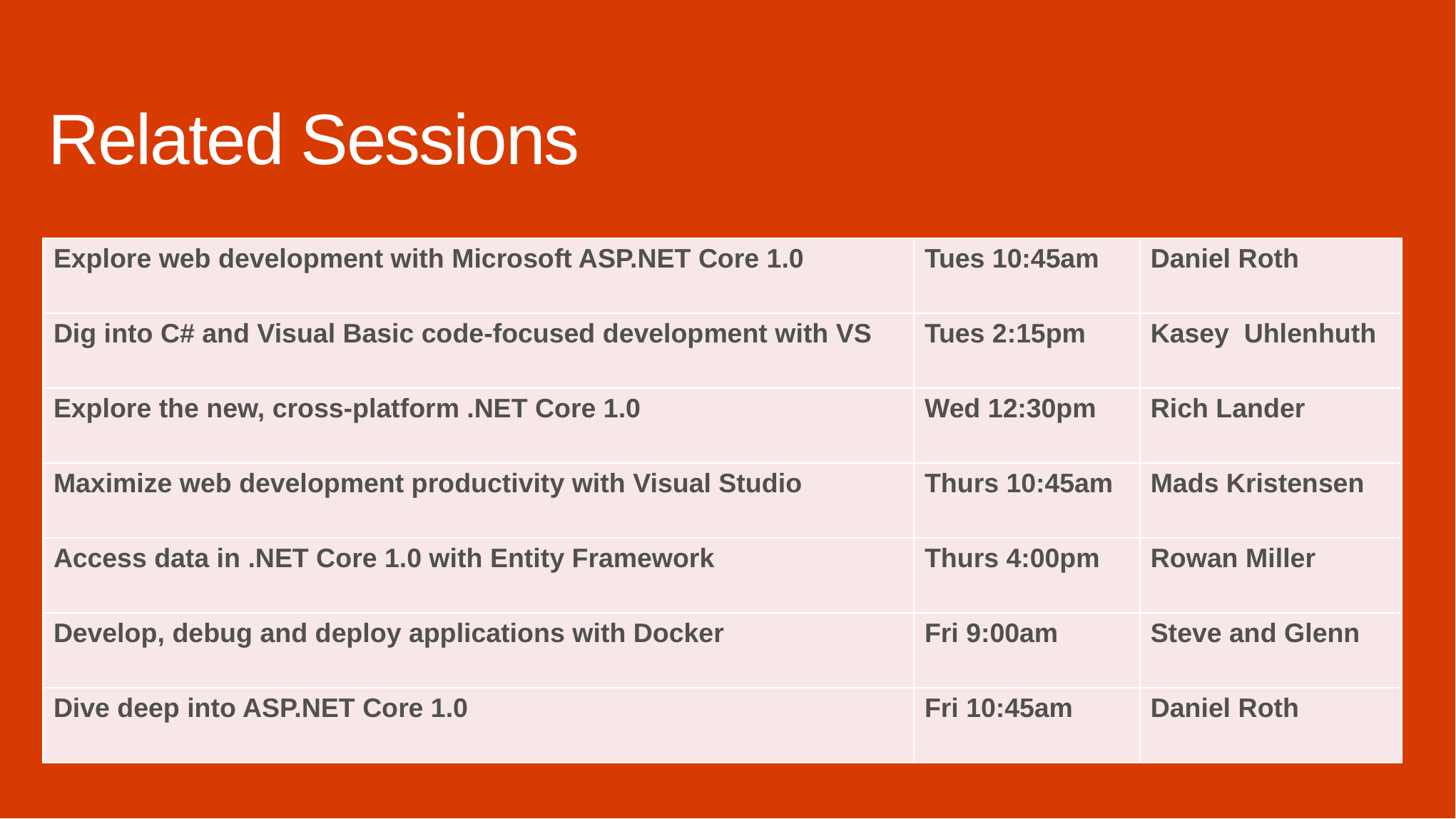

Related Sessions
| Explore web development with Microsoft ASP.NET Core 1.0 | Tues 10:45am | Daniel Roth |
| --- | --- | --- |
| Dig into C# and Visual Basic code-focused development with VS | Tues 2:15pm | Kasey Uhlenhuth |
| Explore the new, cross-platform .NET Core 1.0 | Wed 12:30pm | Rich Lander |
| Maximize web development productivity with Visual Studio | Thurs 10:45am | Mads Kristensen |
| Access data in .NET Core 1.0 with Entity Framework | Thurs 4:00pm | Rowan Miller |
| Develop, debug and deploy applications with Docker | Fri 9:00am | Steve and Glenn |
| Dive deep into ASP.NET Core 1.0 | Fri 10:45am | Daniel Roth |